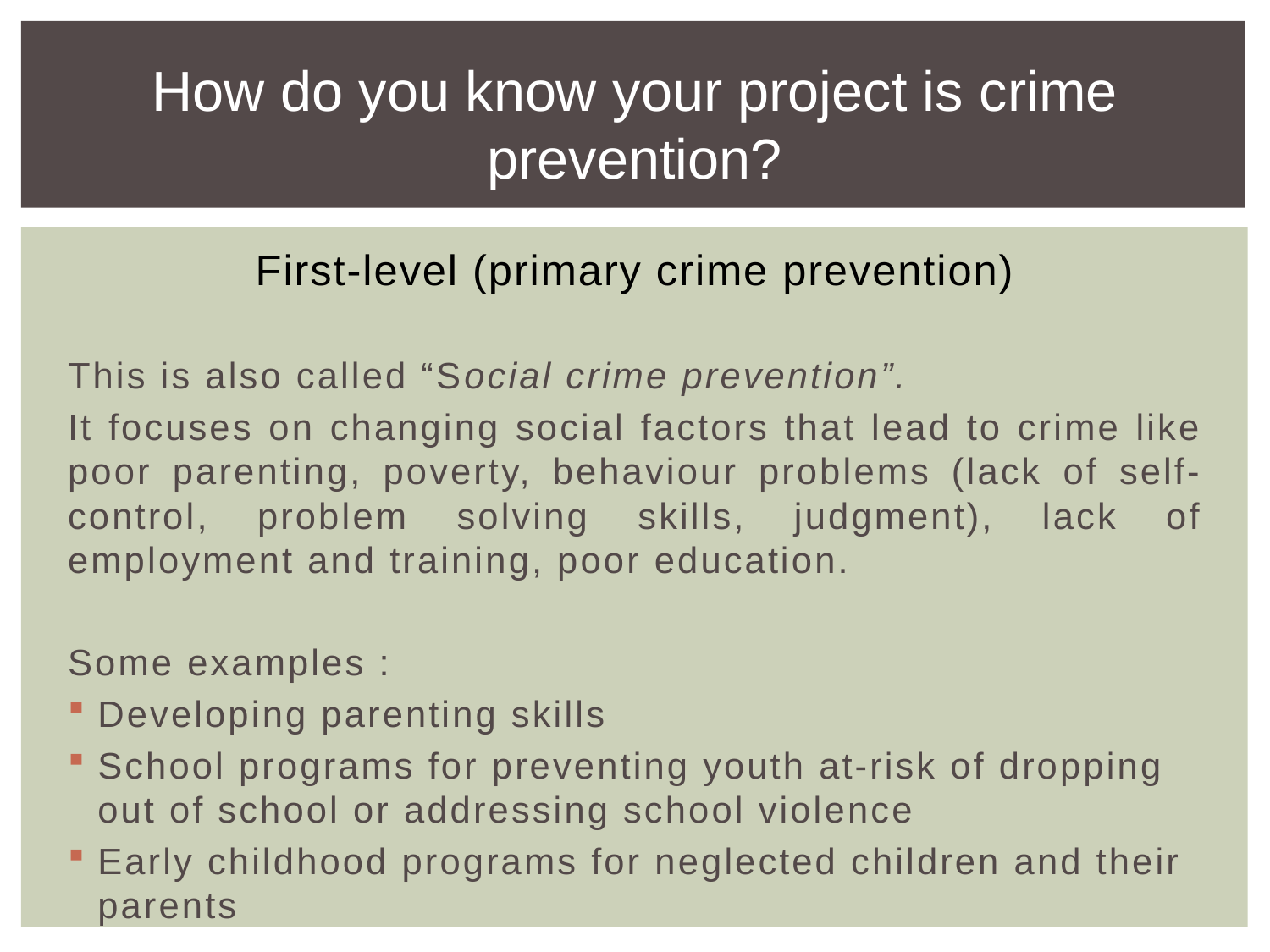

# How do you know your project is crime prevention?
First-level (primary crime prevention)
This is also called “Social crime prevention”.
It focuses on changing social factors that lead to crime like poor parenting, poverty, behaviour problems (lack of self-control, problem solving skills, judgment), lack of employment and training, poor education.

Some examples :
Developing parenting skills
School programs for preventing youth at-risk of dropping out of school or addressing school violence
Early childhood programs for neglected children and their parents